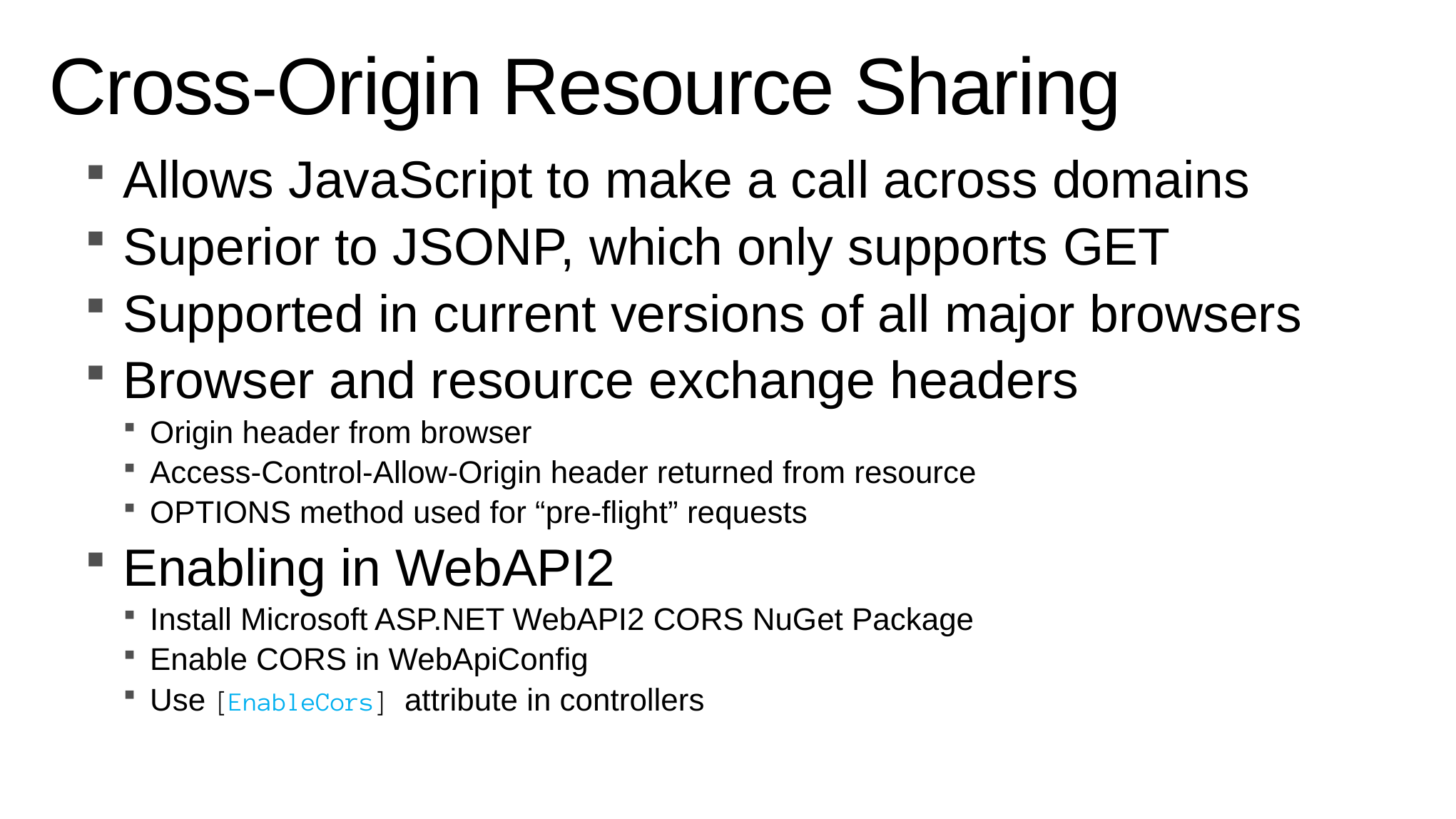

# Cross-Origin Resource Sharing
Allows JavaScript to make a call across domains
Superior to JSONP, which only supports GET
Supported in current versions of all major browsers
Browser and resource exchange headers
Origin header from browser
Access-Control-Allow-Origin header returned from resource
OPTIONS method used for “pre-flight” requests
Enabling in WebAPI2
Install Microsoft ASP.NET WebAPI2 CORS NuGet Package
Enable CORS in WebApiConfig
Use [EnableCors] attribute in controllers